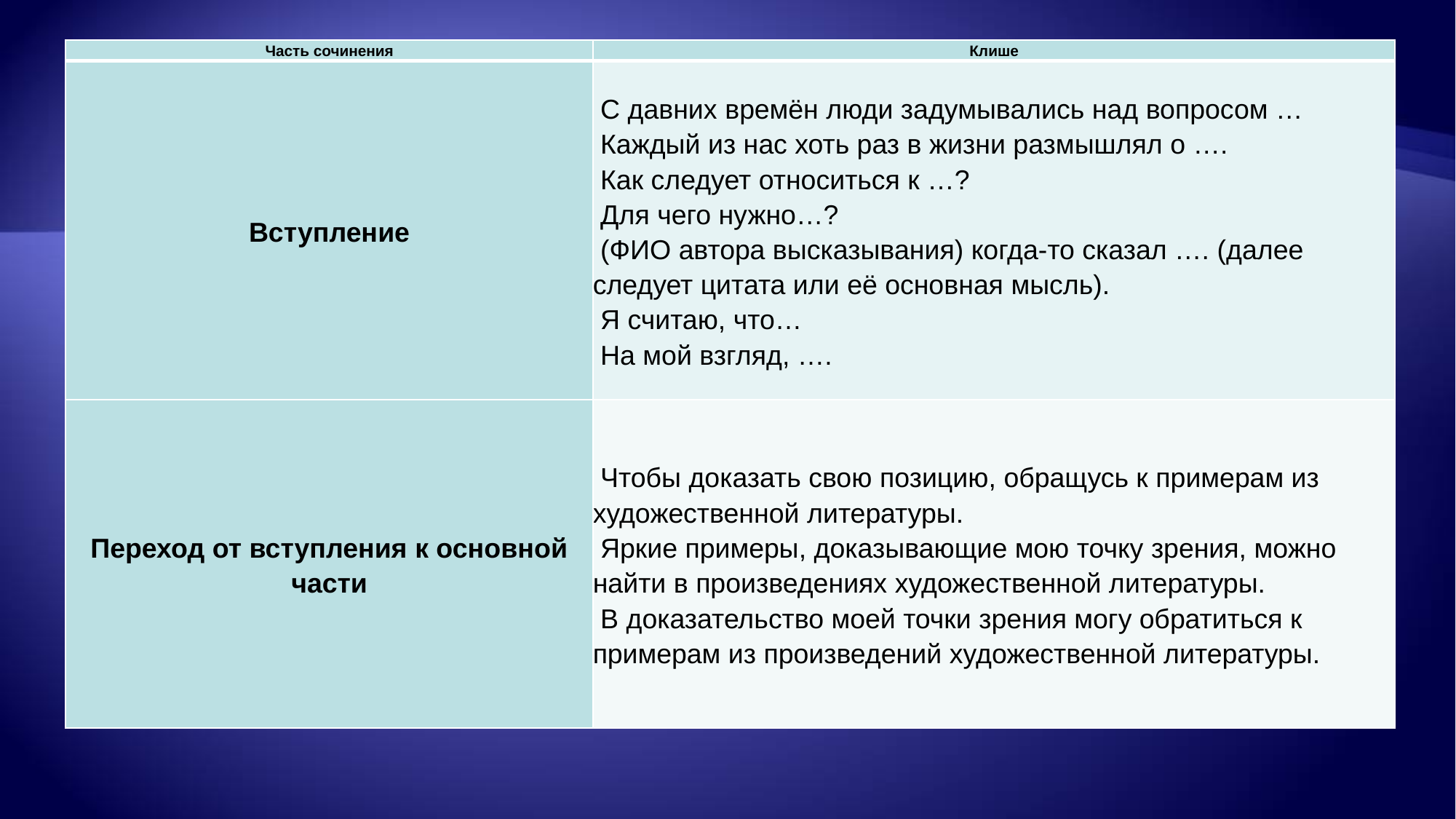

| Часть сочинения | Клише |
| --- | --- |
| Вступление | С давних времён люди задумывались над вопросом …  Каждый из нас хоть раз в жизни размышлял о ….  Как следует относиться к …?  Для чего нужно…?  (ФИО автора высказывания) когда-то сказал …. (далее следует цитата или её основная мысль).  Я считаю, что…  На мой взгляд, …. |
| Переход от вступления к основной части | Чтобы доказать свою позицию, обращусь к примерам из художественной литературы.  Яркие примеры, доказывающие мою точку зрения, можно найти в произведениях художественной литературы.  В доказательство моей точки зрения могу обратиться к примерам из произведений художественной литературы. |